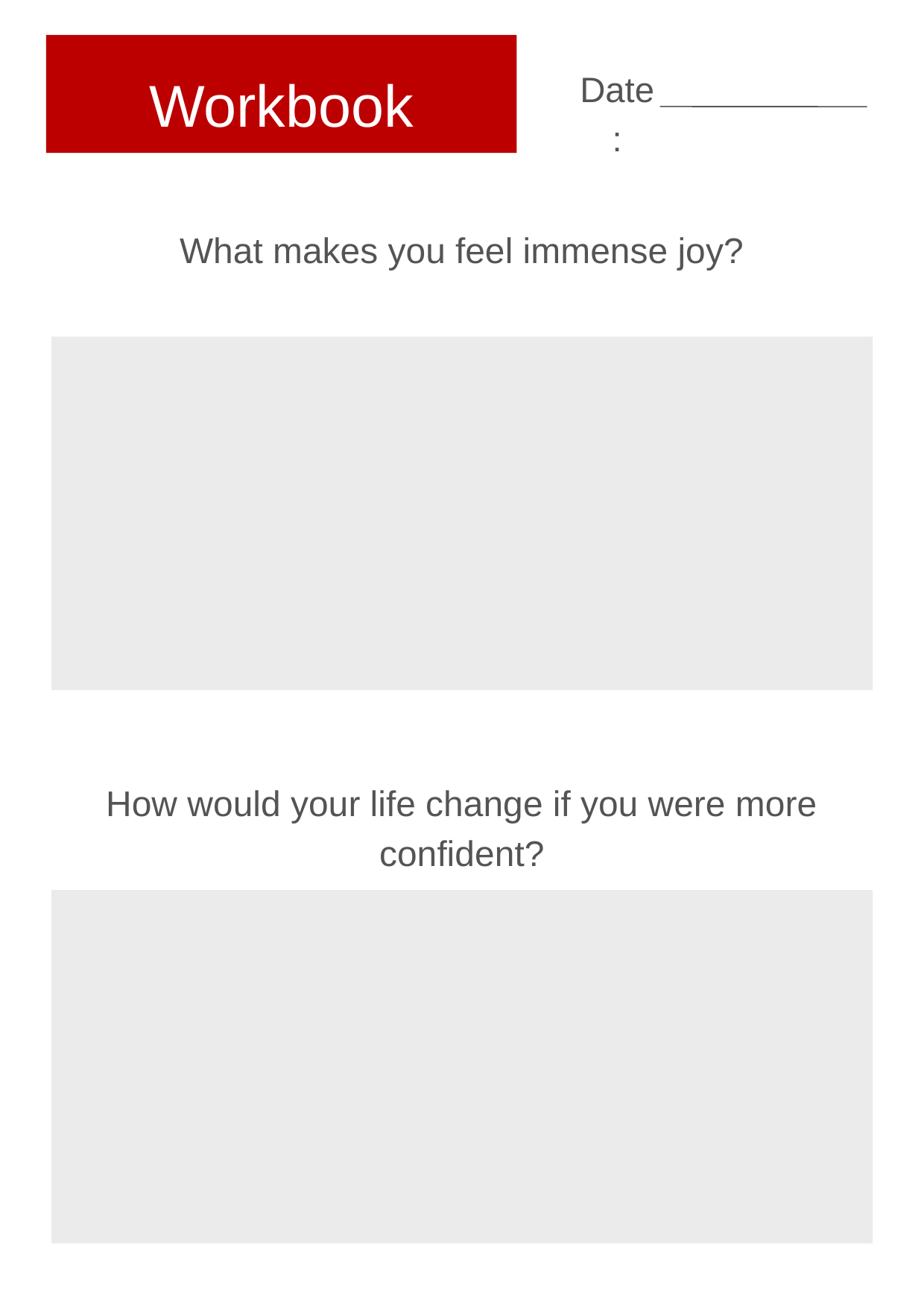

Workbook
Date:

What makes you feel immense joy?

How would your life change if you were more confident?